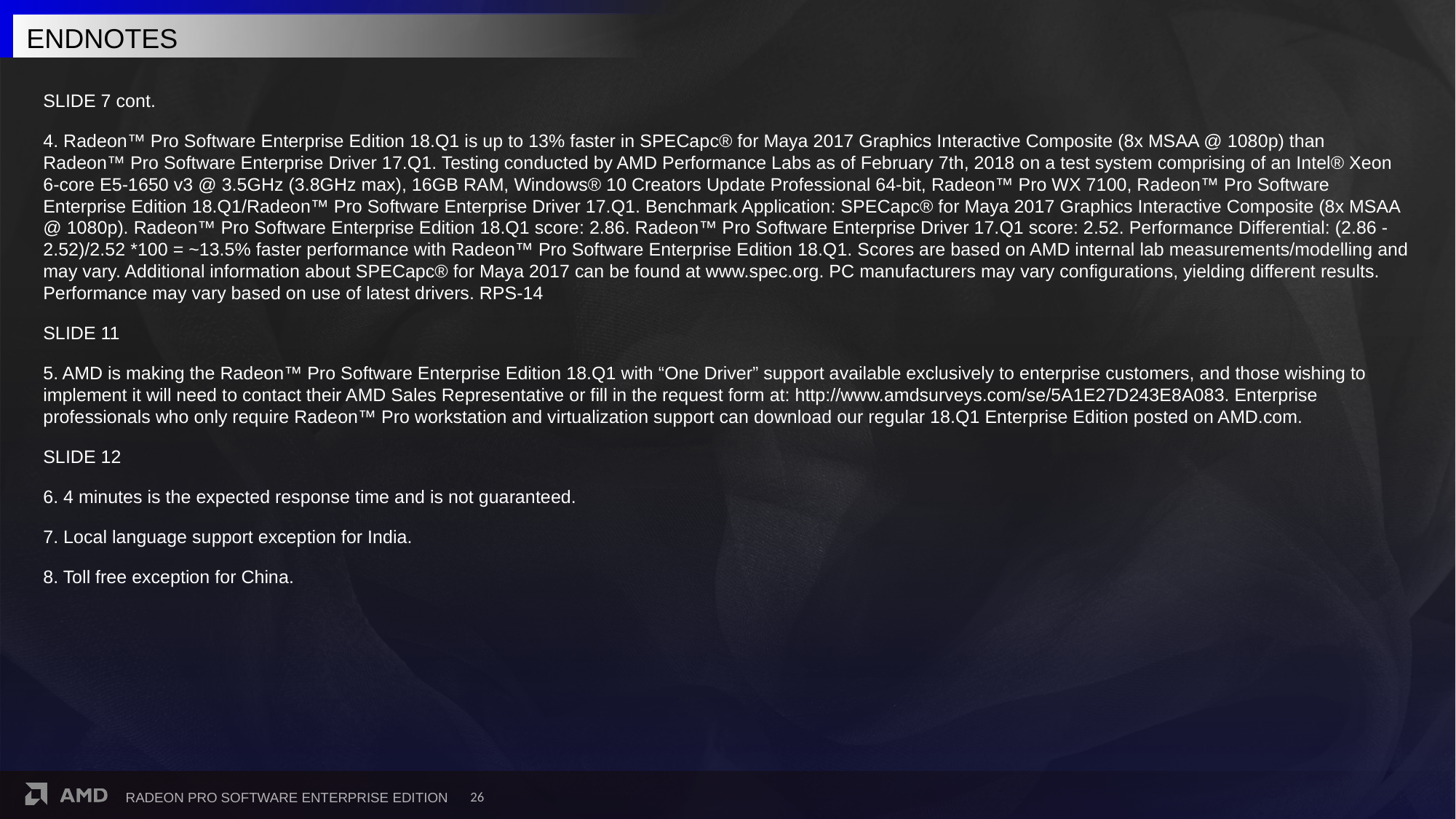

ENDNOTES
SLIDE 7 cont.
4. Radeon™ Pro Software Enterprise Edition 18.Q1 is up to 13% faster in SPECapc® for Maya 2017 Graphics Interactive Composite (8x MSAA @ 1080p) than Radeon™ Pro Software Enterprise Driver 17.Q1. Testing conducted by AMD Performance Labs as of February 7th, 2018 on a test system comprising of an Intel® Xeon 6-core E5-1650 v3 @ 3.5GHz (3.8GHz max), 16GB RAM, Windows® 10 Creators Update Professional 64-bit, Radeon™ Pro WX 7100, Radeon™ Pro Software Enterprise Edition 18.Q1/Radeon™ Pro Software Enterprise Driver 17.Q1. Benchmark Application: SPECapc® for Maya 2017 Graphics Interactive Composite (8x MSAA @ 1080p). Radeon™ Pro Software Enterprise Edition 18.Q1 score: 2.86. Radeon™ Pro Software Enterprise Driver 17.Q1 score: 2.52. Performance Differential: (2.86 - 2.52)/2.52 *100 = ~13.5% faster performance with Radeon™ Pro Software Enterprise Edition 18.Q1. Scores are based on AMD internal lab measurements/modelling and may vary. Additional information about SPECapc® for Maya 2017 can be found at www.spec.org. PC manufacturers may vary configurations, yielding different results. Performance may vary based on use of latest drivers. RPS-14
SLIDE 11
5. AMD is making the Radeon™ Pro Software Enterprise Edition 18.Q1 with “One Driver” support available exclusively to enterprise customers, and those wishing to implement it will need to contact their AMD Sales Representative or fill in the request form at: http://www.amdsurveys.com/se/5A1E27D243E8A083. Enterprise professionals who only require Radeon™ Pro workstation and virtualization support can download our regular 18.Q1 Enterprise Edition posted on AMD.com.
SLIDE 12
6. 4 minutes is the expected response time and is not guaranteed.
7. Local language support exception for India.
8. Toll free exception for China.